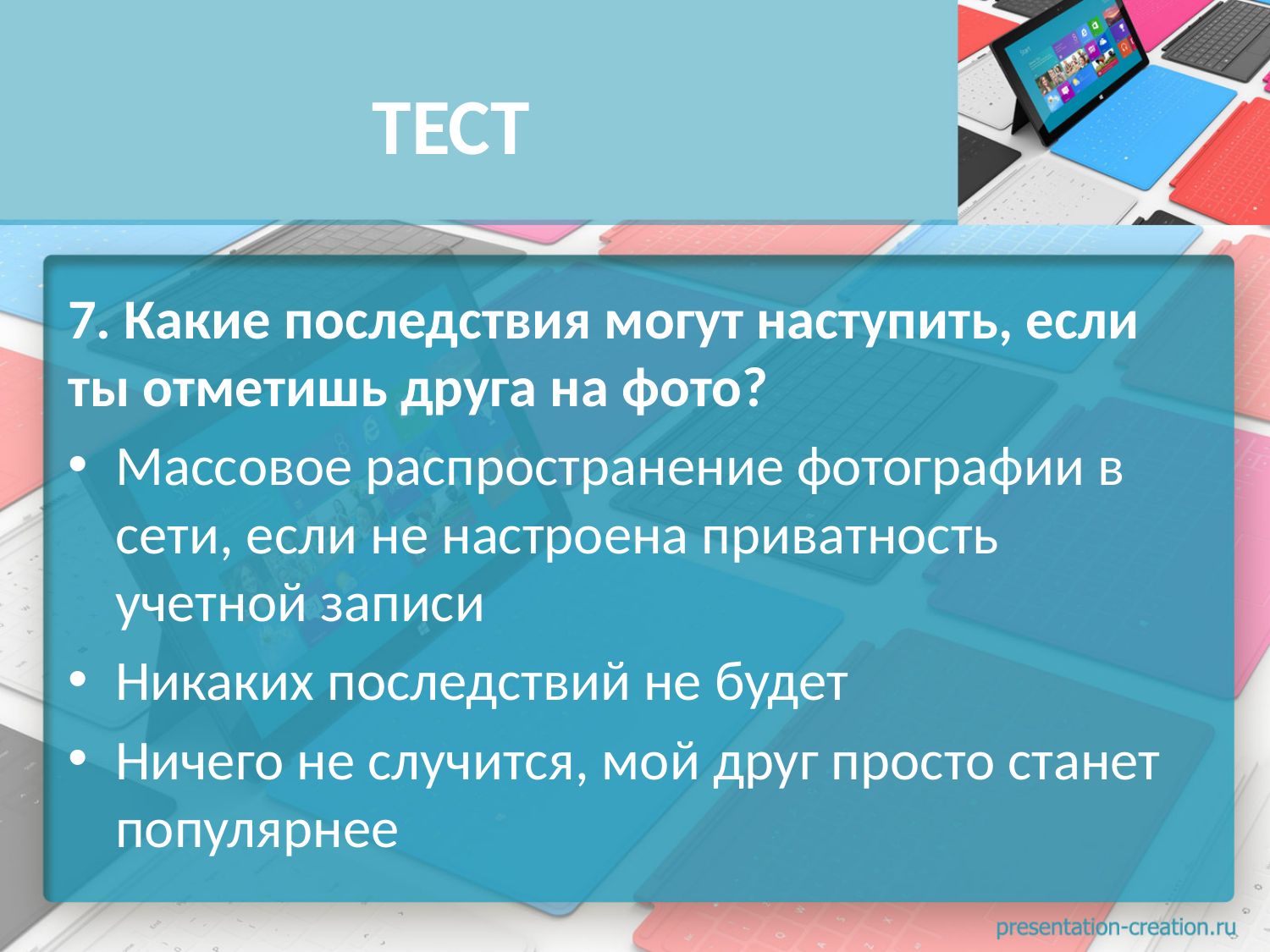

# ТЕСТ
7. Какие последствия могут наступить, если ты отметишь друга на фото?
Массовое распространение фотографии в сети, если не настроена приватность учетной записи
Никаких последствий не будет
Ничего не случится, мой друг просто станет популярнее